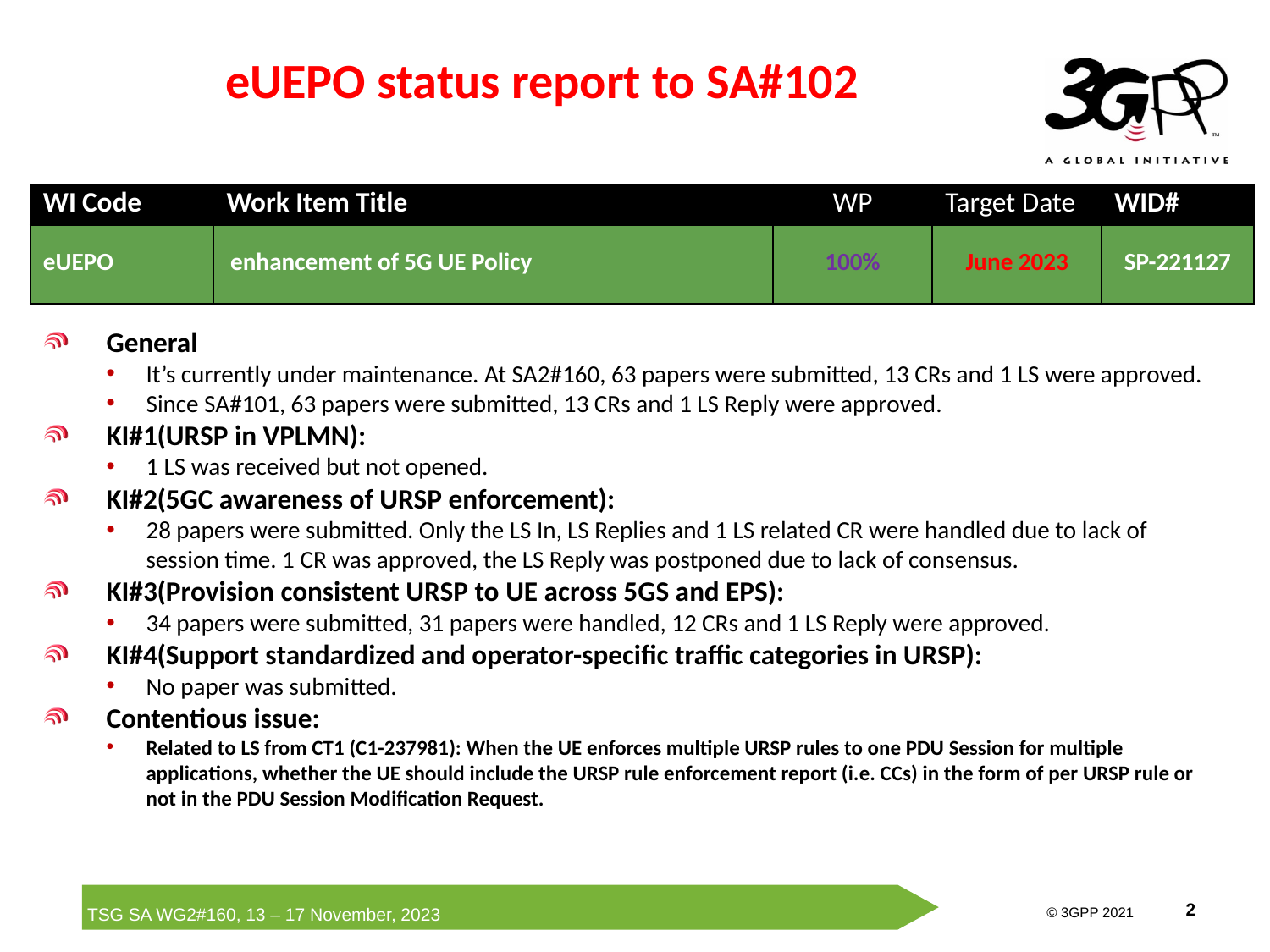

# eUEPO status report to SA#102
| WI Code | Work Item Title | WP | Target Date | WID# |
| --- | --- | --- | --- | --- |
| eUEPO | enhancement of 5G UE Policy | 100% | June 2023 | SP-221127 |
General
It’s currently under maintenance. At SA2#160, 63 papers were submitted, 13 CRs and 1 LS were approved.
Since SA#101, 63 papers were submitted, 13 CRs and 1 LS Reply were approved.
KI#1(URSP in VPLMN):
1 LS was received but not opened.
KI#2(5GC awareness of URSP enforcement):
28 papers were submitted. Only the LS In, LS Replies and 1 LS related CR were handled due to lack of session time. 1 CR was approved, the LS Reply was postponed due to lack of consensus.
KI#3(Provision consistent URSP to UE across 5GS and EPS):
34 papers were submitted, 31 papers were handled, 12 CRs and 1 LS Reply were approved.
KI#4(Support standardized and operator-specific traffic categories in URSP):
No paper was submitted.
Contentious issue:
Related to LS from CT1 (C1-237981): When the UE enforces multiple URSP rules to one PDU Session for multiple applications, whether the UE should include the URSP rule enforcement report (i.e. CCs) in the form of per URSP rule or not in the PDU Session Modification Request.